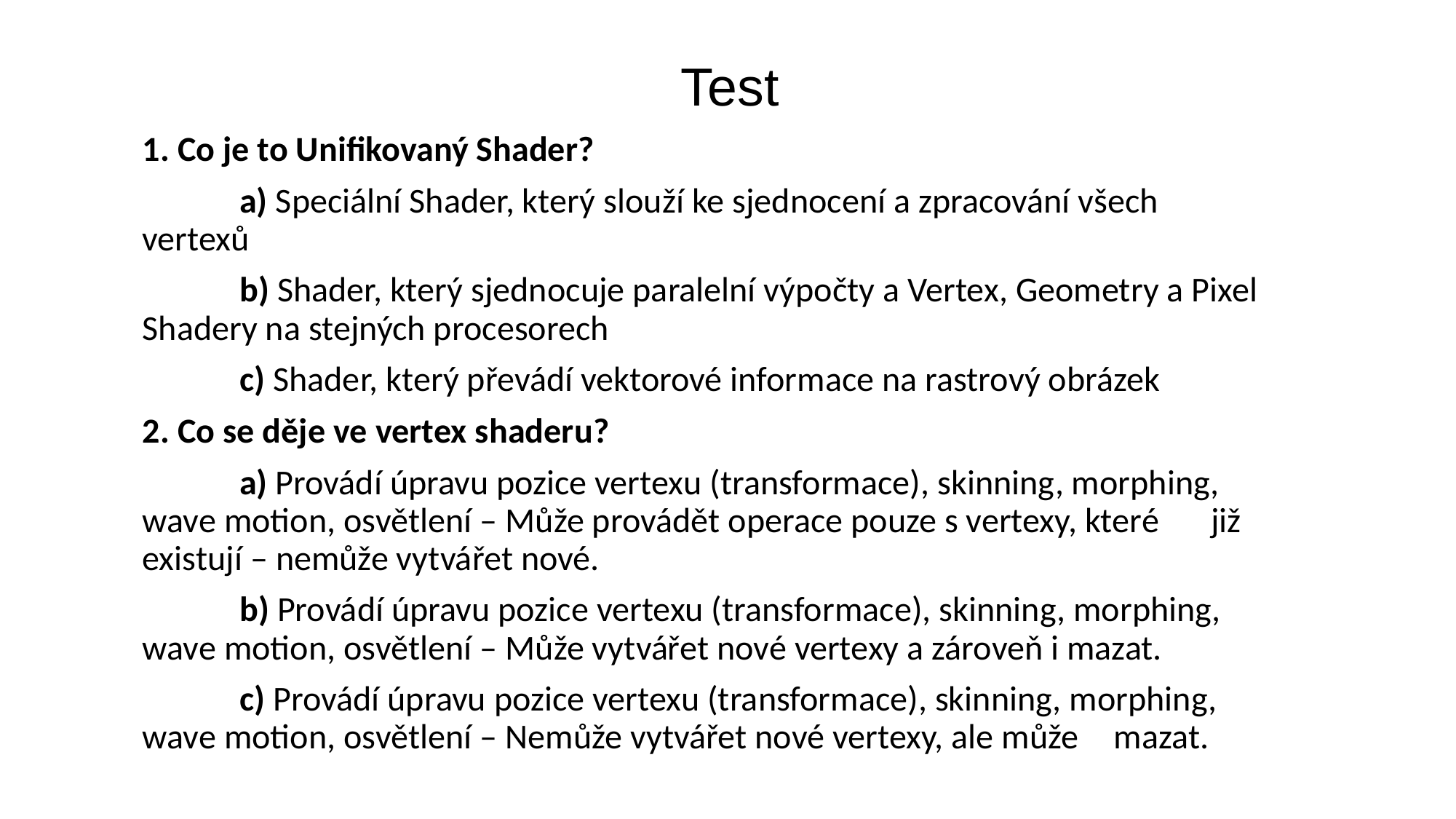

Test
1. Co je to Unifikovaný Shader?
	a) Speciální Shader, který slouží ke sjednocení a zpracování všech 	vertexů
	b) Shader, který sjednocuje paralelní výpočty a Vertex, Geometry a Pixel 	Shadery na stejných procesorech
	c) Shader, který převádí vektorové informace na rastrový obrázek
2. Co se děje ve vertex shaderu?
	a) Provádí úpravu pozice vertexu (transformace), skinning, morphing, 	wave motion, osvětlení – Může provádět operace pouze s vertexy, které 	již existují – nemůže vytvářet nové.
	b) Provádí úpravu pozice vertexu (transformace), skinning, morphing, 	wave motion, osvětlení – Může vytvářet nové vertexy a zároveň i mazat.
	c) Provádí úpravu pozice vertexu (transformace), skinning, morphing, 	wave motion, osvětlení – Nemůže vytvářet nové vertexy, ale může 	mazat.